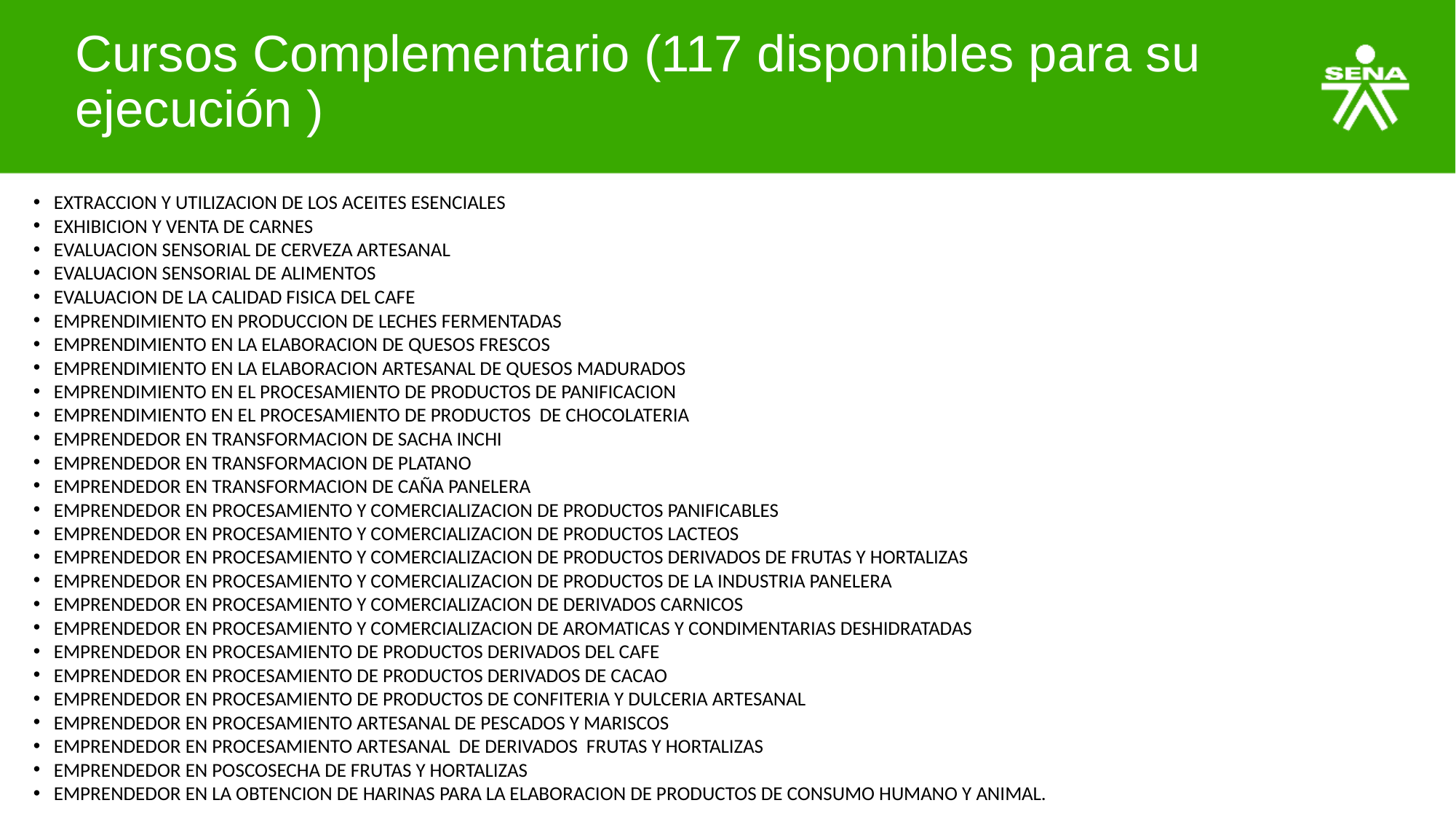

# Cursos Complementario (117 disponibles para su ejecución )
EXTRACCION Y UTILIZACION DE LOS ACEITES ESENCIALES
EXHIBICION Y VENTA DE CARNES
EVALUACION SENSORIAL DE CERVEZA ARTESANAL
EVALUACION SENSORIAL DE ALIMENTOS
EVALUACION DE LA CALIDAD FISICA DEL CAFE
EMPRENDIMIENTO EN PRODUCCION DE LECHES FERMENTADAS
EMPRENDIMIENTO EN LA ELABORACION DE QUESOS FRESCOS
EMPRENDIMIENTO EN LA ELABORACION ARTESANAL DE QUESOS MADURADOS
EMPRENDIMIENTO EN EL PROCESAMIENTO DE PRODUCTOS DE PANIFICACION
EMPRENDIMIENTO EN EL PROCESAMIENTO DE PRODUCTOS  DE CHOCOLATERIA
EMPRENDEDOR EN TRANSFORMACION DE SACHA INCHI
EMPRENDEDOR EN TRANSFORMACION DE PLATANO
EMPRENDEDOR EN TRANSFORMACION DE CAÑA PANELERA
EMPRENDEDOR EN PROCESAMIENTO Y COMERCIALIZACION DE PRODUCTOS PANIFICABLES
EMPRENDEDOR EN PROCESAMIENTO Y COMERCIALIZACION DE PRODUCTOS LACTEOS
EMPRENDEDOR EN PROCESAMIENTO Y COMERCIALIZACION DE PRODUCTOS DERIVADOS DE FRUTAS Y HORTALIZAS
EMPRENDEDOR EN PROCESAMIENTO Y COMERCIALIZACION DE PRODUCTOS DE LA INDUSTRIA PANELERA
EMPRENDEDOR EN PROCESAMIENTO Y COMERCIALIZACION DE DERIVADOS CARNICOS
EMPRENDEDOR EN PROCESAMIENTO Y COMERCIALIZACION DE AROMATICAS Y CONDIMENTARIAS DESHIDRATADAS
EMPRENDEDOR EN PROCESAMIENTO DE PRODUCTOS DERIVADOS DEL CAFE
EMPRENDEDOR EN PROCESAMIENTO DE PRODUCTOS DERIVADOS DE CACAO
EMPRENDEDOR EN PROCESAMIENTO DE PRODUCTOS DE CONFITERIA Y DULCERIA ARTESANAL
EMPRENDEDOR EN PROCESAMIENTO ARTESANAL DE PESCADOS Y MARISCOS
EMPRENDEDOR EN PROCESAMIENTO ARTESANAL  DE DERIVADOS  FRUTAS Y HORTALIZAS
EMPRENDEDOR EN POSCOSECHA DE FRUTAS Y HORTALIZAS
EMPRENDEDOR EN LA OBTENCION DE HARINAS PARA LA ELABORACION DE PRODUCTOS DE CONSUMO HUMANO Y ANIMAL.